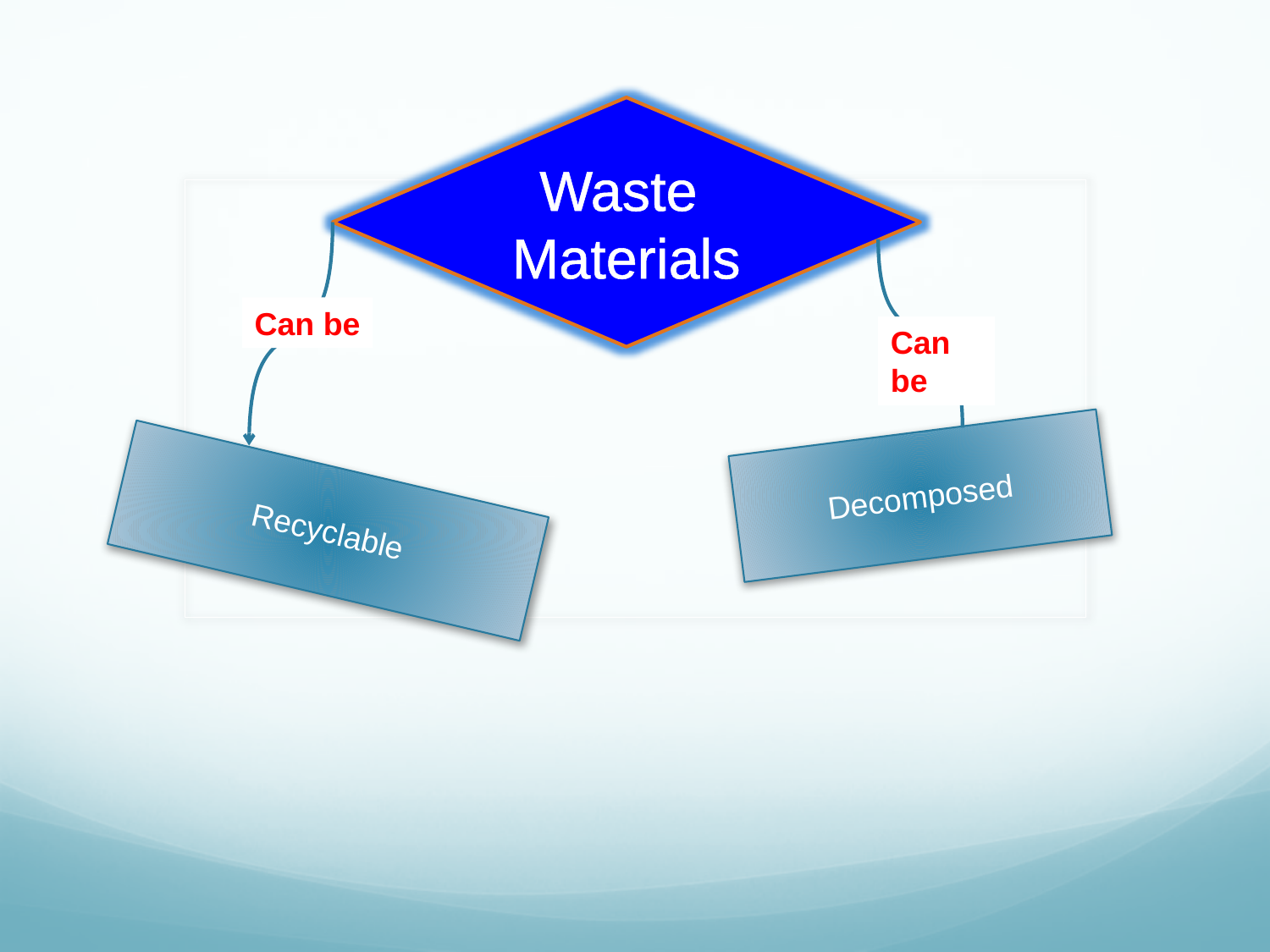

Waste
Materials
Can be
Can be
Decomposed
Recyclable